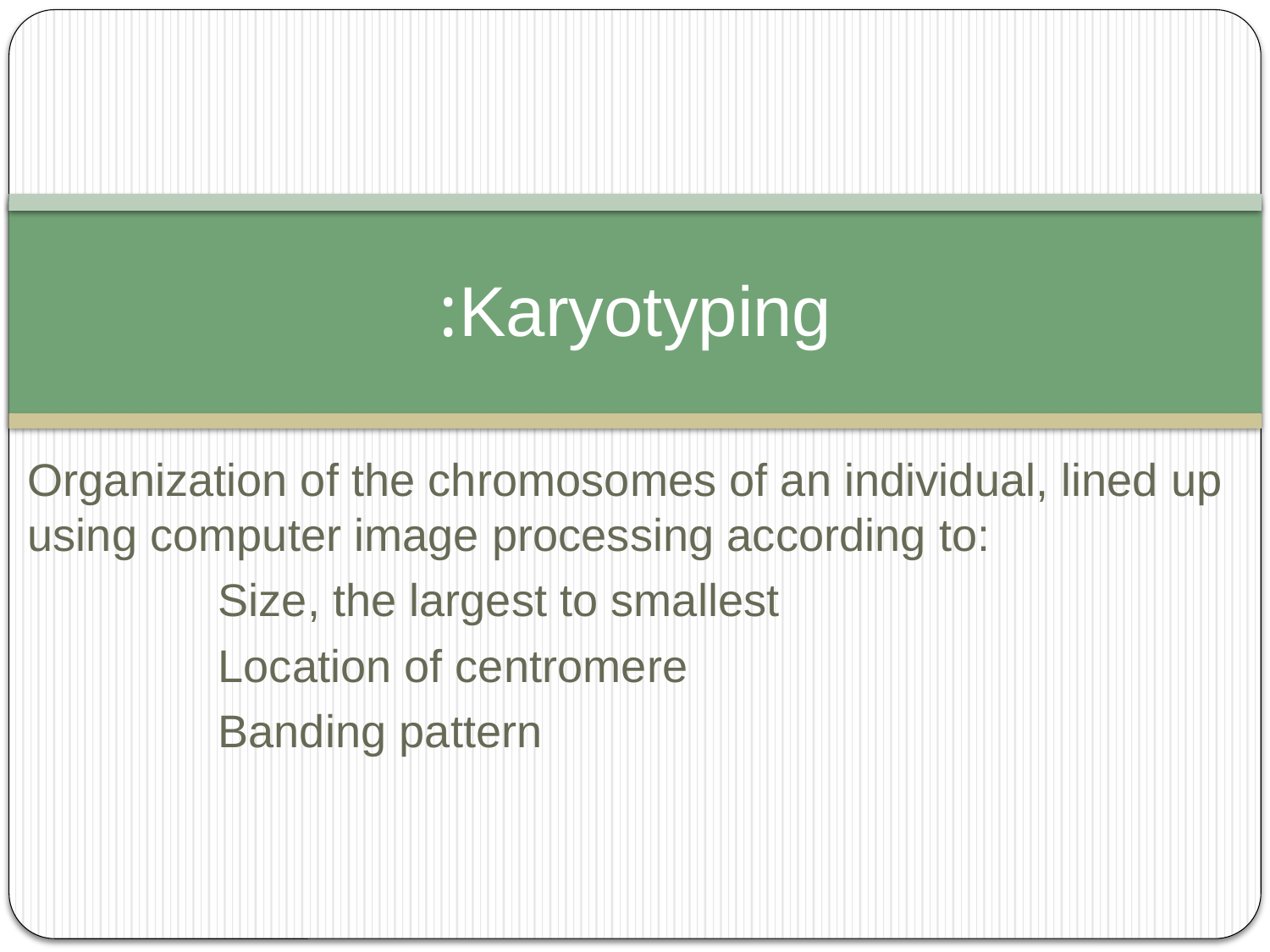

# Karyotyping:
Organization of the chromosomes of an individual, lined up using computer image processing according to:
               Size, the largest to smallest
               Location of centromere
               Banding pattern